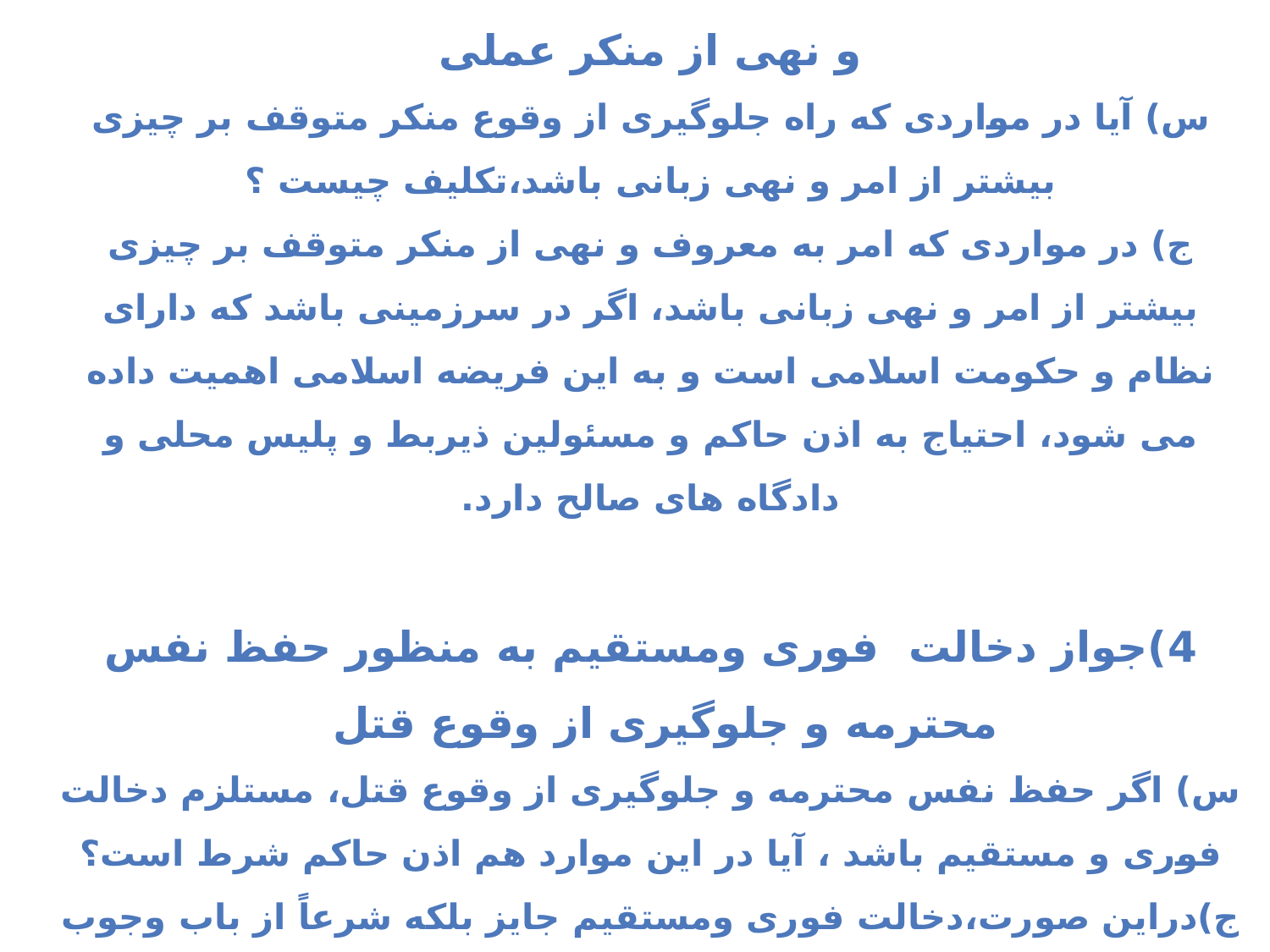

3)ضرورت اذن حاکم ومسئولین ذی ربط درامر به معروف و نهی از منکر عملی
س) آیا در مواردی که راه جلوگیری از وقوع منکر متوقف بر چیزی بیشتر از امر و نهی زبانی باشد،تکلیف چیست ؟
ج) در مواردی که امر به معروف و نهی از منکر متوقف بر چیزی بیشتر از امر و نهی زبانی باشد، اگر در سرزمینی باشد که دارای نظام و حکومت اسلامی است و به این فریضه اسلامی اهمیت داده می شود، احتیاج به اذن حاکم و مسئولین ذیربط و پلیس محلی و دادگاه های صالح دارد.

4)جواز دخالت  فوری ومستقیم به منظور حفظ نفس محترمه و جلوگیری از وقوع قتل
س) اگر حفظ نفس محترمه و جلوگیری از وقوع قتل، مستلزم دخالت فوری و مستقیم باشد ، آیا در این موارد هم اذن حاکم شرط است؟
ج)دراین صورت،دخالت فوری ومستقیم جایز بلکه شرعاً از باب وجوب حفظ جان نفس محترمه واجب است.